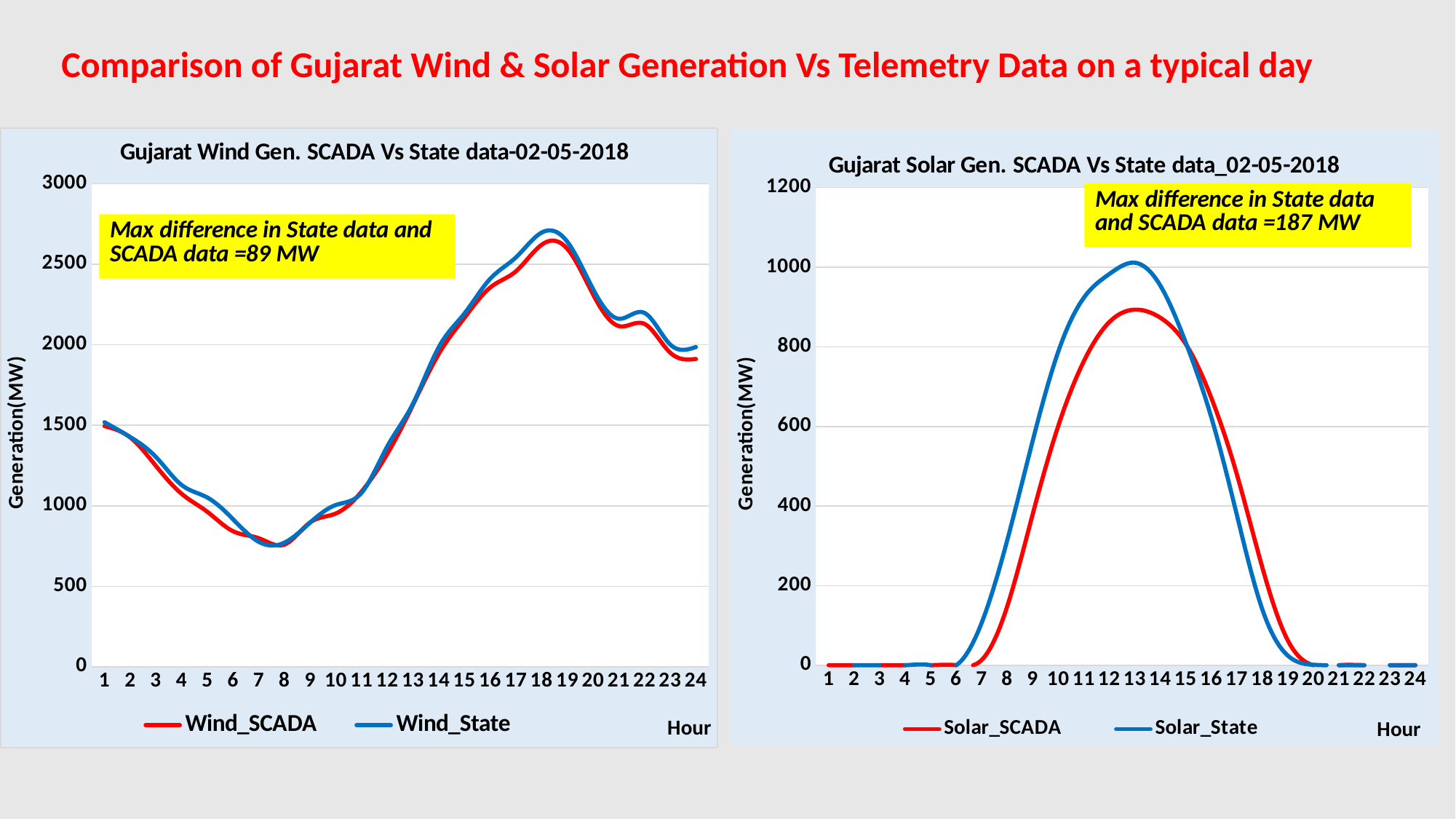

Comparison of Gujarat Wind & Solar Generation Vs Telemetry Data on a typical day

### Chart: Gujarat Wind Gen. SCADA Vs State data-02-05-2018

| Category | Wind_SCADA | Wind_State |
|---|---|---|

### Chart: Gujarat Solar Gen. SCADA Vs State data_02-05-2018

| Category | Solar_SCADA | Solar_State |
|---|---|---|